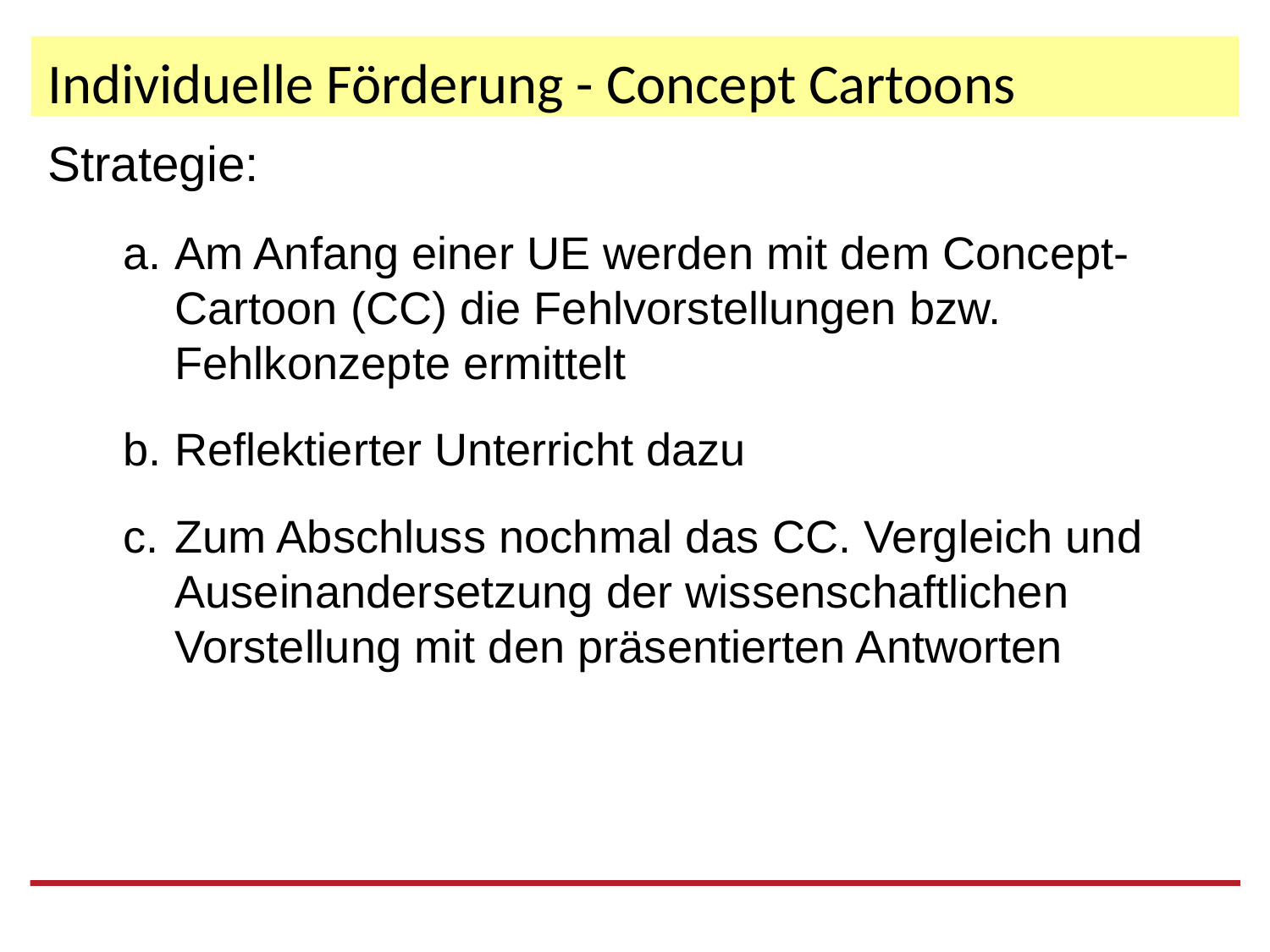

# Individuelle Förderung - Concept Cartoons
Strategie:
Am Anfang einer UE werden mit dem Concept-Cartoon (CC) die Fehlvorstellungen bzw. Fehlkonzepte ermittelt
Reflektierter Unterricht dazu
Zum Abschluss nochmal das CC. Vergleich und Auseinandersetzung der wissenschaftlichen Vorstellung mit den präsentierten Antworten